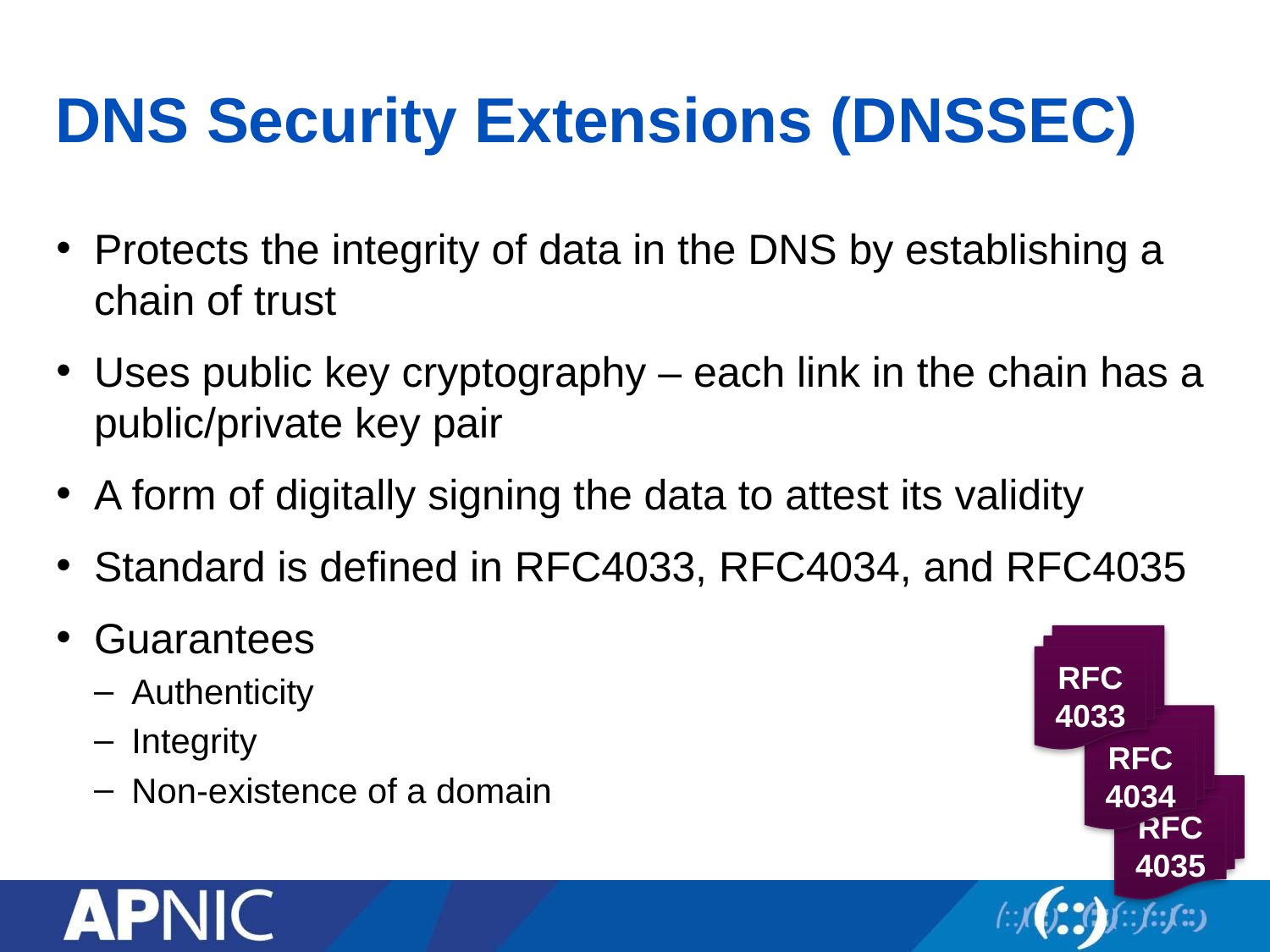

# DNS Security Extensions (DNSSEC)
Protects the integrity of data in the DNS by establishing a chain of trust
Uses public key cryptography – each link in the chain has a public/private key pair
A form of digitally signing the data to attest its validity
Standard is defined in RFC4033, RFC4034, and RFC4035
Guarantees
Authenticity
Integrity
Non-existence of a domain
RFC
4033
RFC
4034
RFC
4035